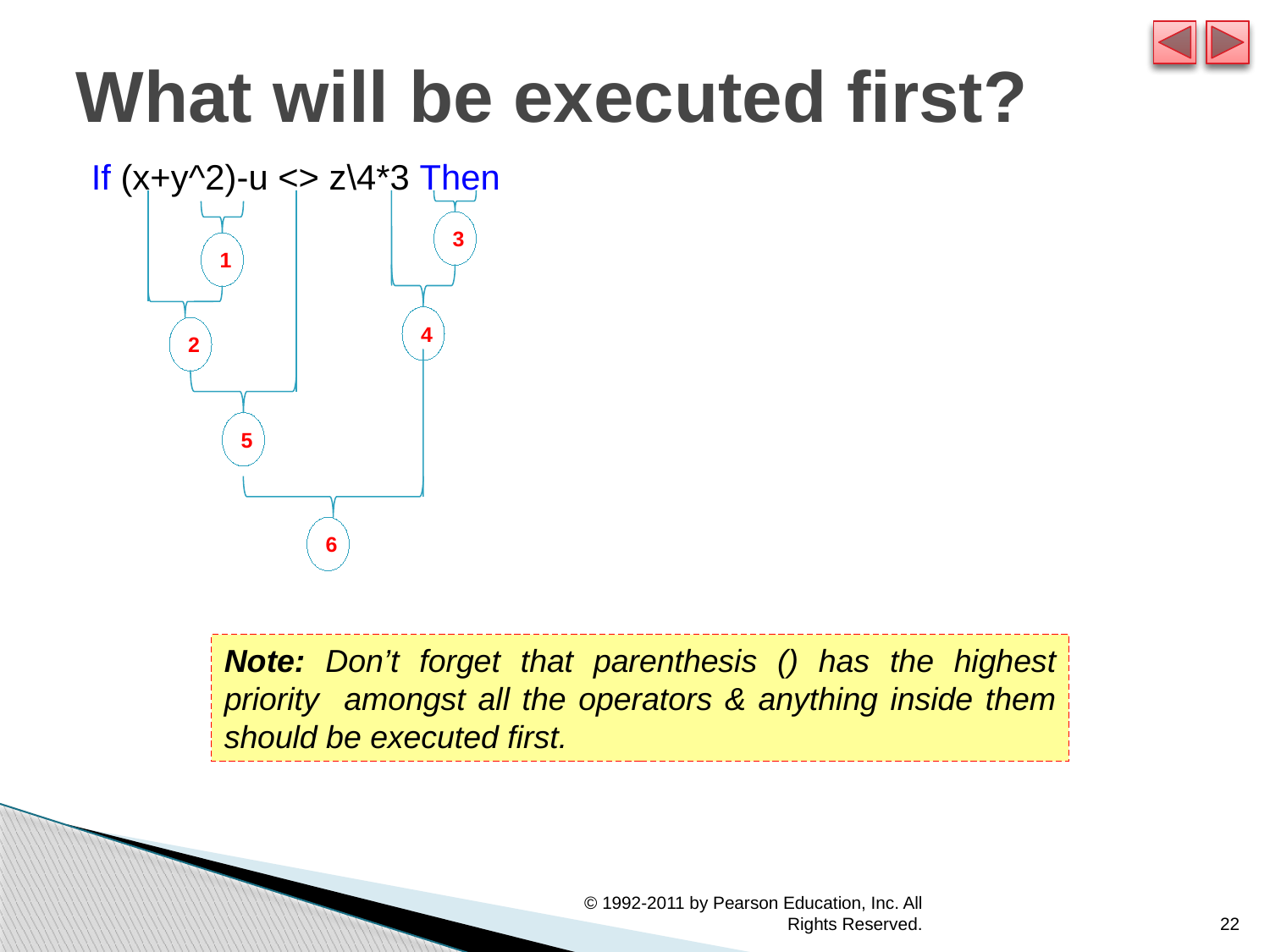

# What will be executed first?
If (x+y^2)-u <> z\4*3 Then

3
1

4
2

5
6
Note: Don’t forget that parenthesis () has the highest priority  amongst all the operators & anything inside them should be executed first.
© 1992-2011 by Pearson Education, Inc. All Rights Reserved.
22